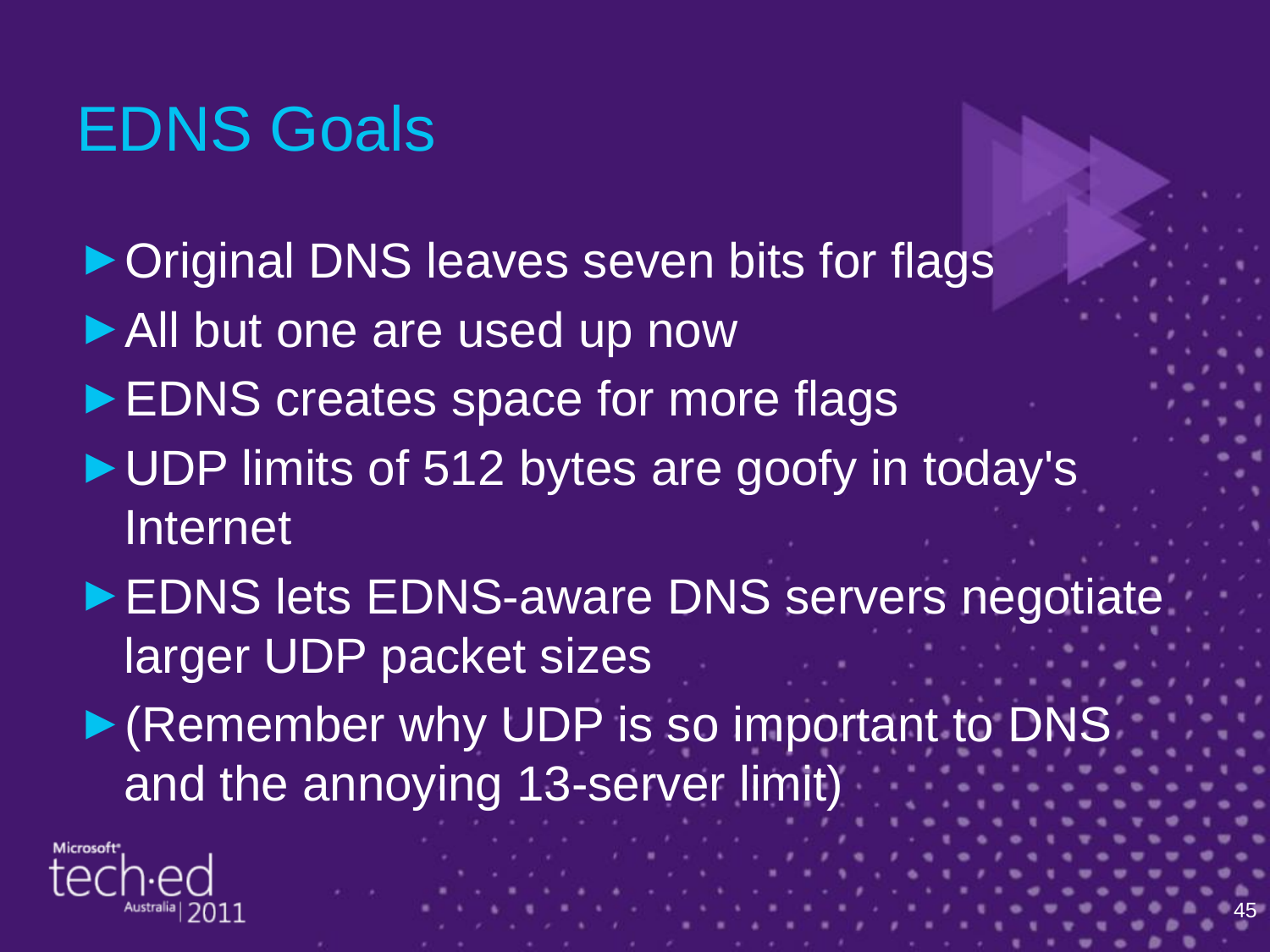

# EDNS Goals
Original DNS leaves seven bits for flags
All but one are used up now
EDNS creates space for more flags
UDP limits of 512 bytes are goofy in today's Internet
EDNS lets EDNS-aware DNS servers negotiate larger UDP packet sizes
(Remember why UDP is so important to DNS and the annoying 13-server limit)
45